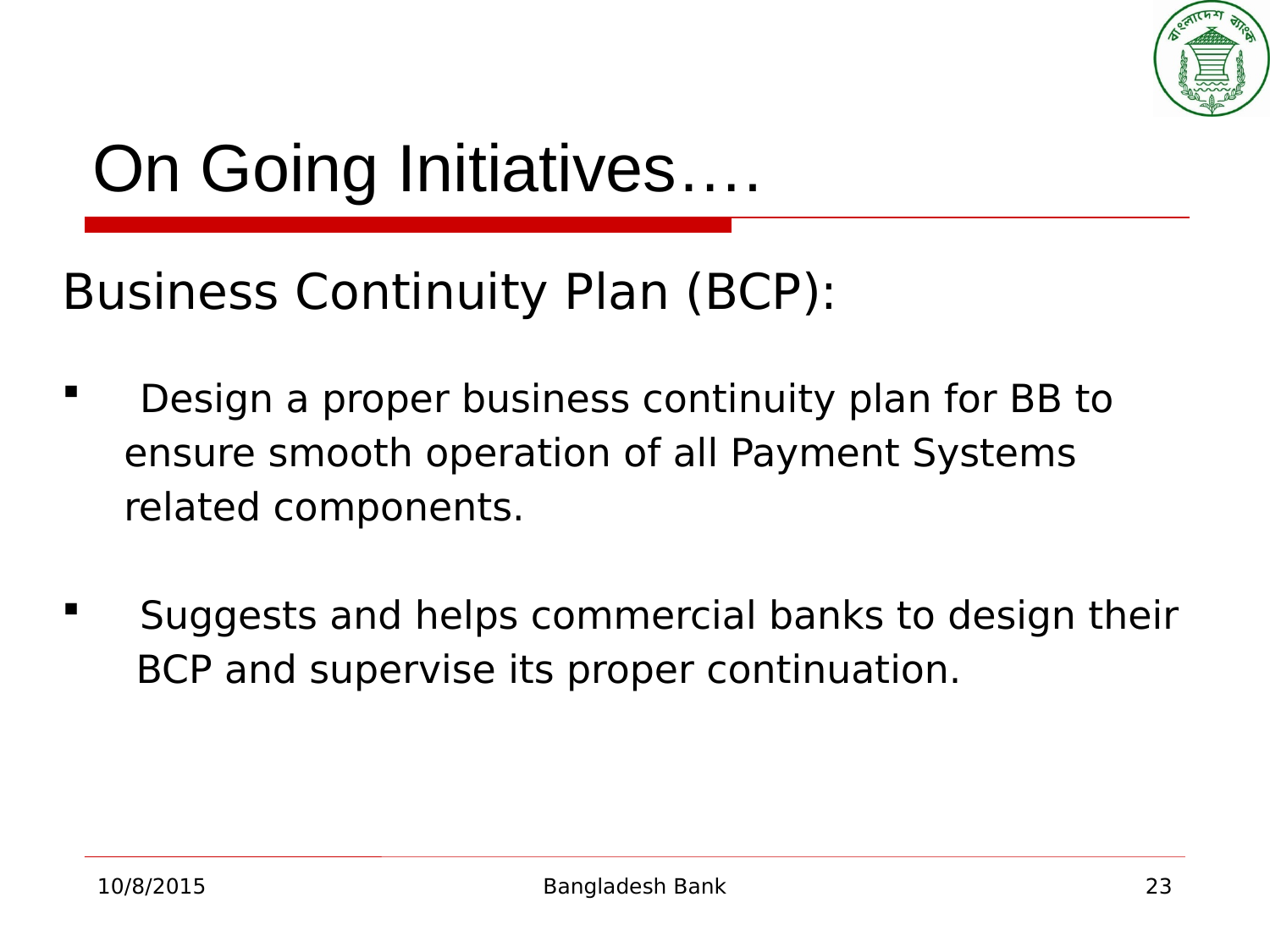

# On Going Initiatives….
Business Continuity Plan (BCP):

 Design a proper business continuity plan for BB to
     ensure smooth operation of all Payment Systems
     related components.

 Suggests and helps commercial banks to design their
      BCP and supervise its proper continuation.

10/8/2015
Bangladesh Bank
23